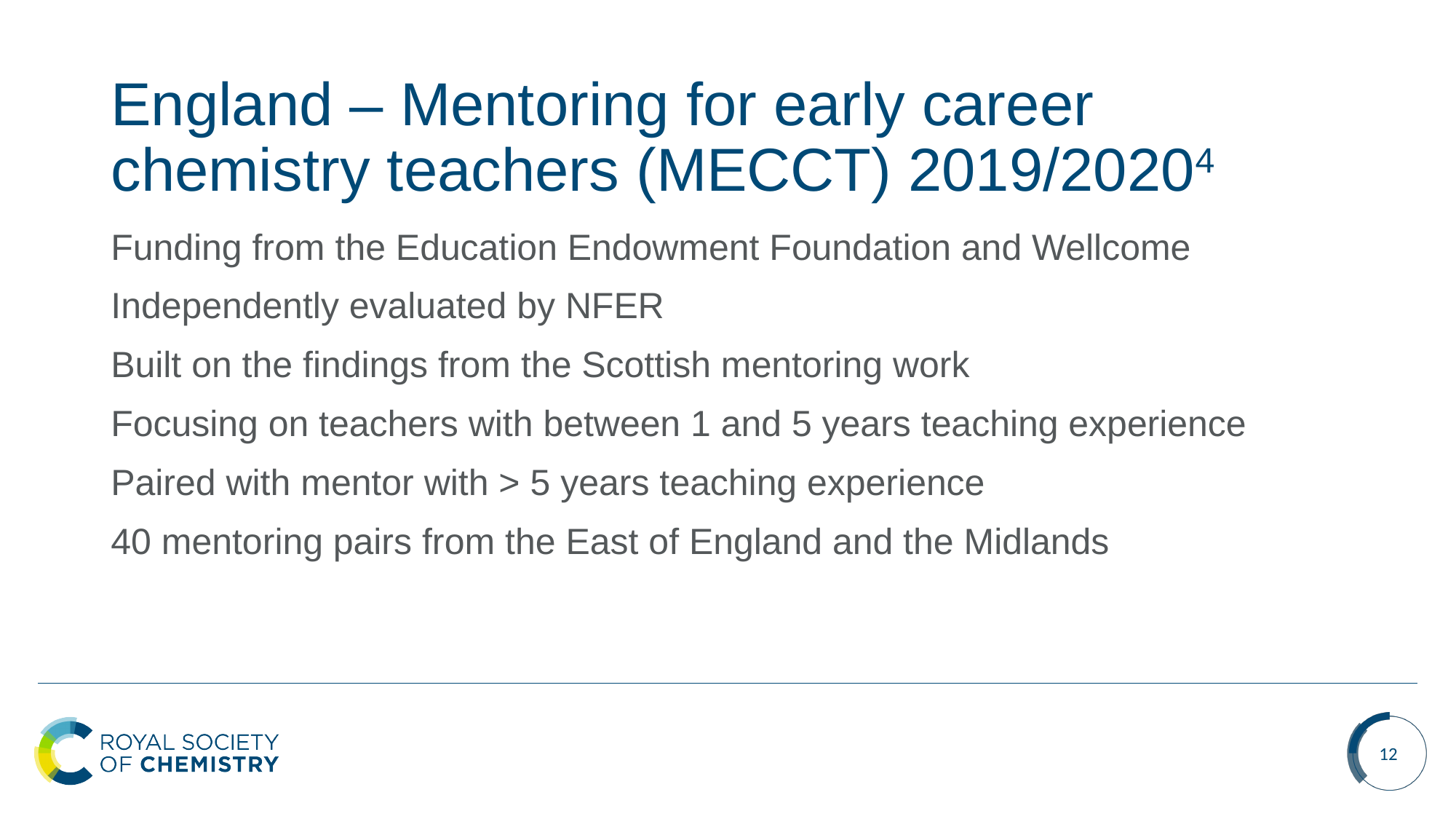

# England – Mentoring for early career chemistry teachers (MECCT) 2019/20204
Funding from the Education Endowment Foundation and Wellcome
Independently evaluated by NFER
Built on the findings from the Scottish mentoring work
Focusing on teachers with between 1 and 5 years teaching experience
Paired with mentor with > 5 years teaching experience
40 mentoring pairs from the East of England and the Midlands
12